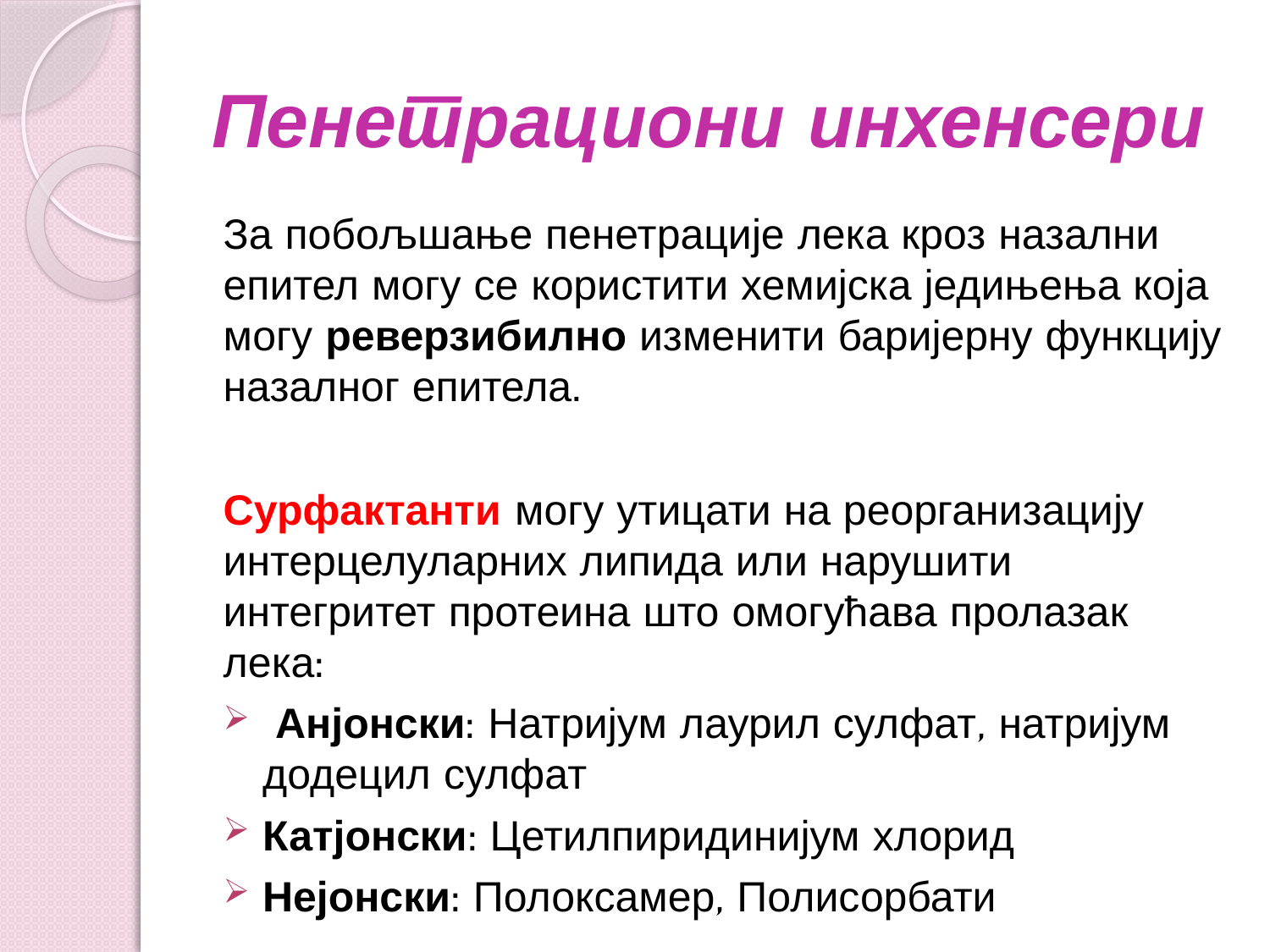

# Пенетрациони инхенсери
За побољшање пенетрације лека кроз назални епител могу се користити хемијска једињења која могу реверзибилно изменити баријерну функцију назалног епитела.

Сурфактанти могу утицати на реорганизацију интерцелуларних липида или нарушити интегритет протеина што омогућава пролазак лека:
 Анјонски: Натријум лаурил сулфат, натријум додецил сулфат
Катјонски: Цетилпиридинијум хлорид
Нејонски: Полоксамер, Полисорбати